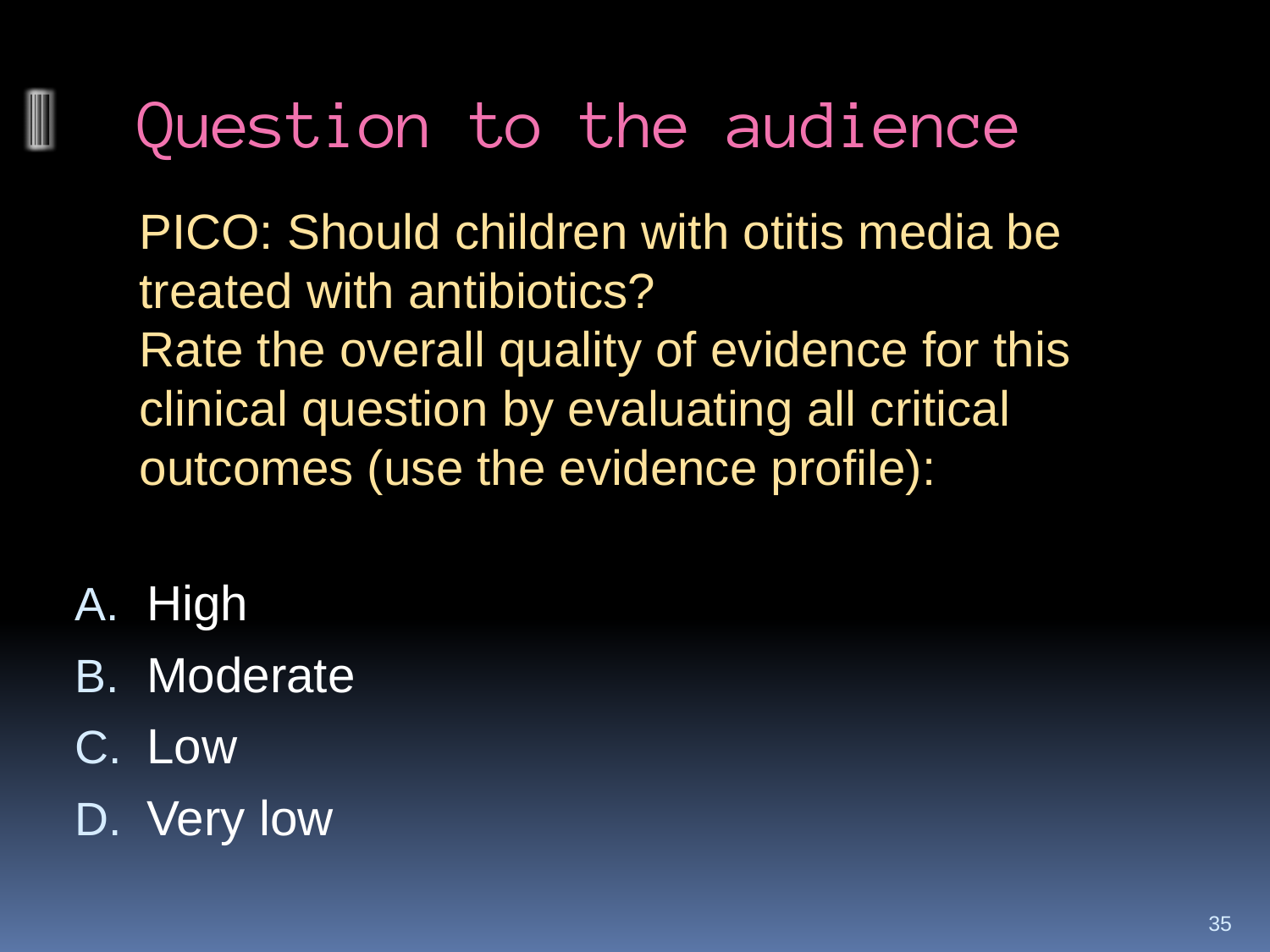

# Question to the audience
PICO: Should children with otitis media be treated with antibiotics?
Rate the overall quality of evidence for this clinical question by evaluating all critical outcomes (use the evidence profile):
High
Moderate
Low
Very low
35